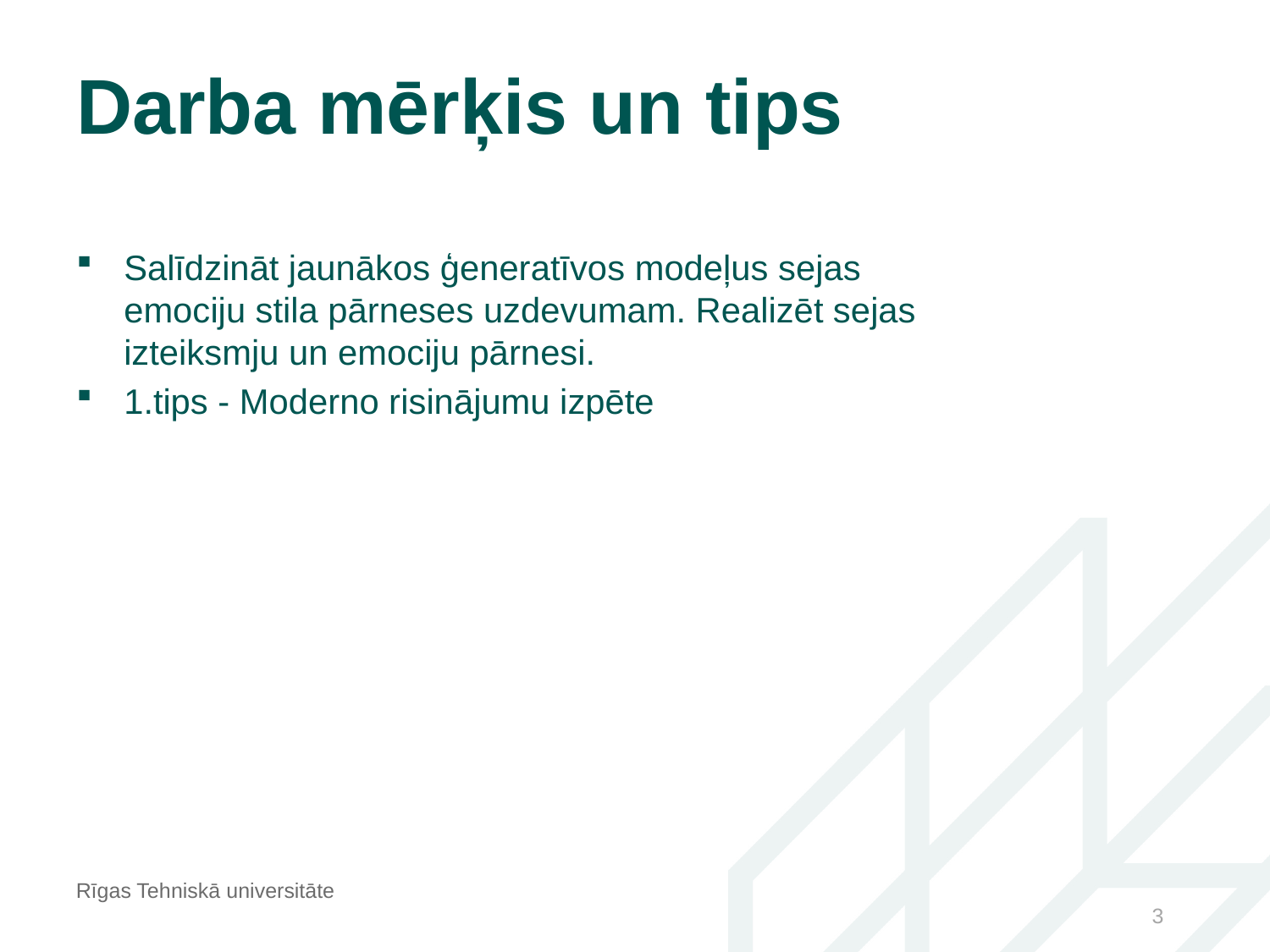

# Darba mērķis un tips
Salīdzināt jaunākos ģeneratīvos modeļus sejas emociju stila pārneses uzdevumam. Realizēt sejas izteiksmju un emociju pārnesi.
1.tips - Moderno risinājumu izpēte
Rīgas Tehniskā universitāte